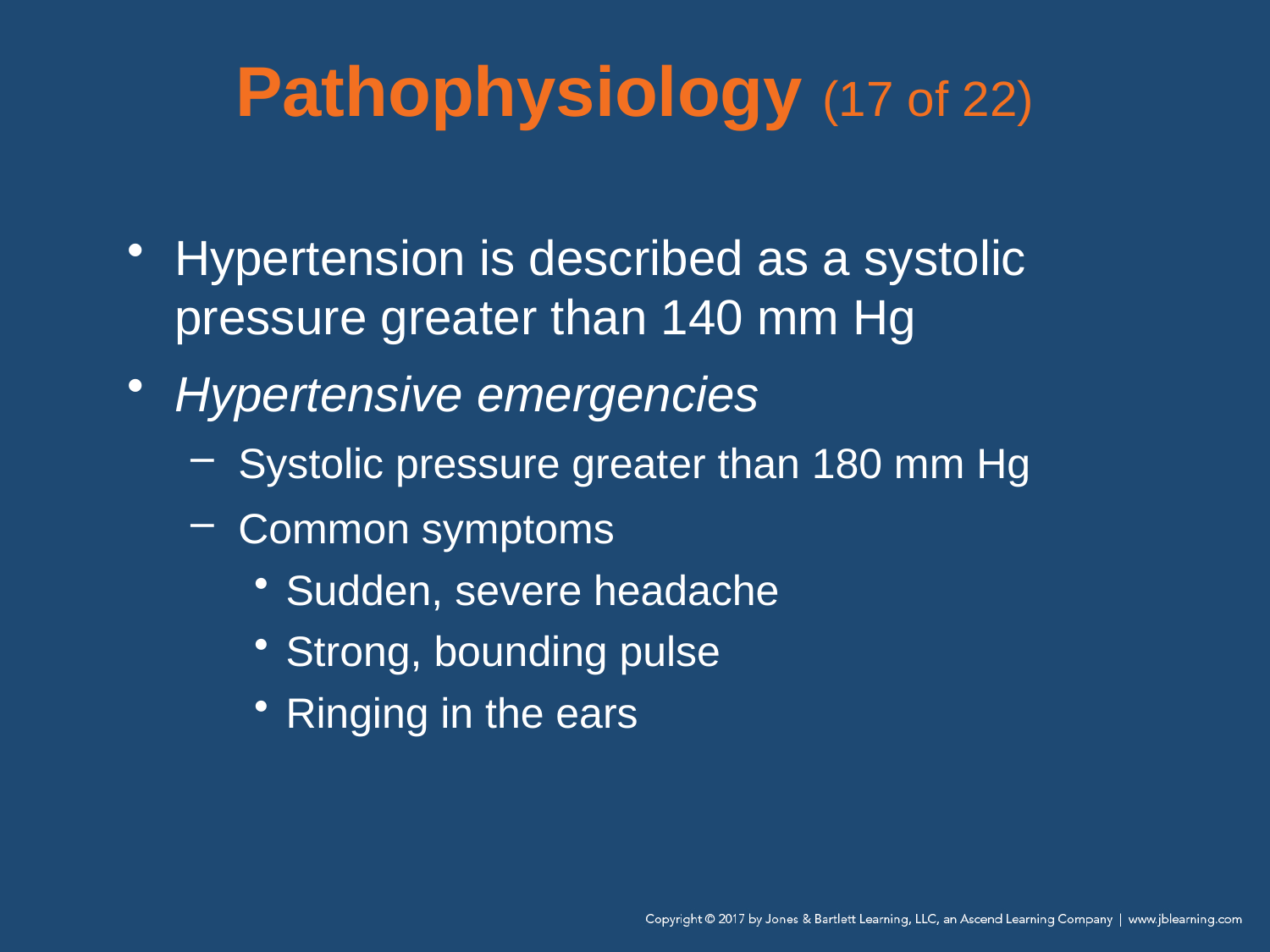

# Pathophysiology (17 of 22)
Hypertension is described as a systolic pressure greater than 140 mm Hg
Hypertensive emergencies
Systolic pressure greater than 180 mm Hg
Common symptoms
Sudden, severe headache
Strong, bounding pulse
Ringing in the ears